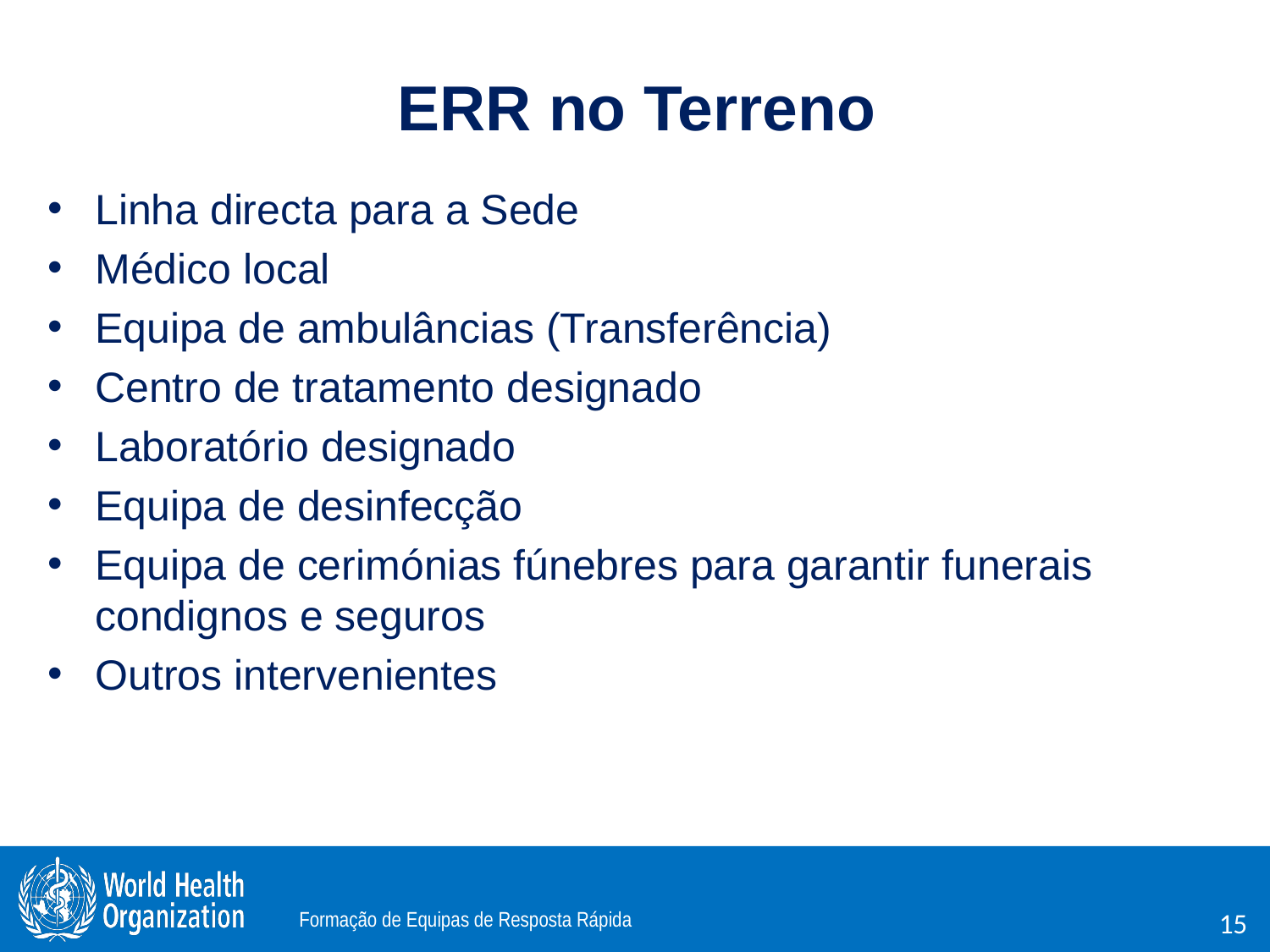

# ERR no Terreno
Linha directa para a Sede
Médico local
Equipa de ambulâncias (Transferência)
Centro de tratamento designado
Laboratório designado
Equipa de desinfecção
Equipa de cerimónias fúnebres para garantir funerais condignos e seguros
Outros intervenientes